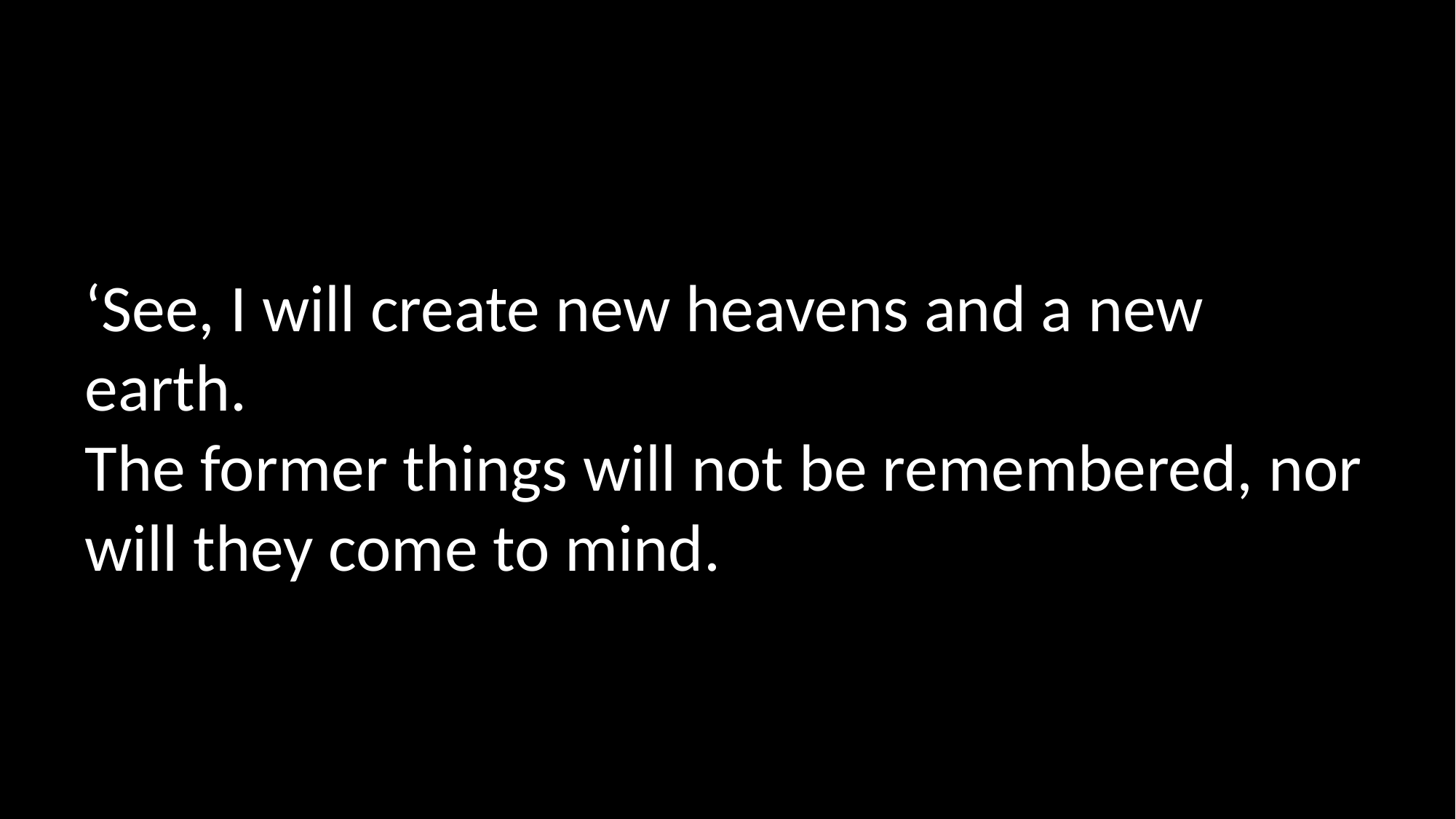

‘See, I will create new heavens and a new earth.
The former things will not be remembered, nor will they come to mind.